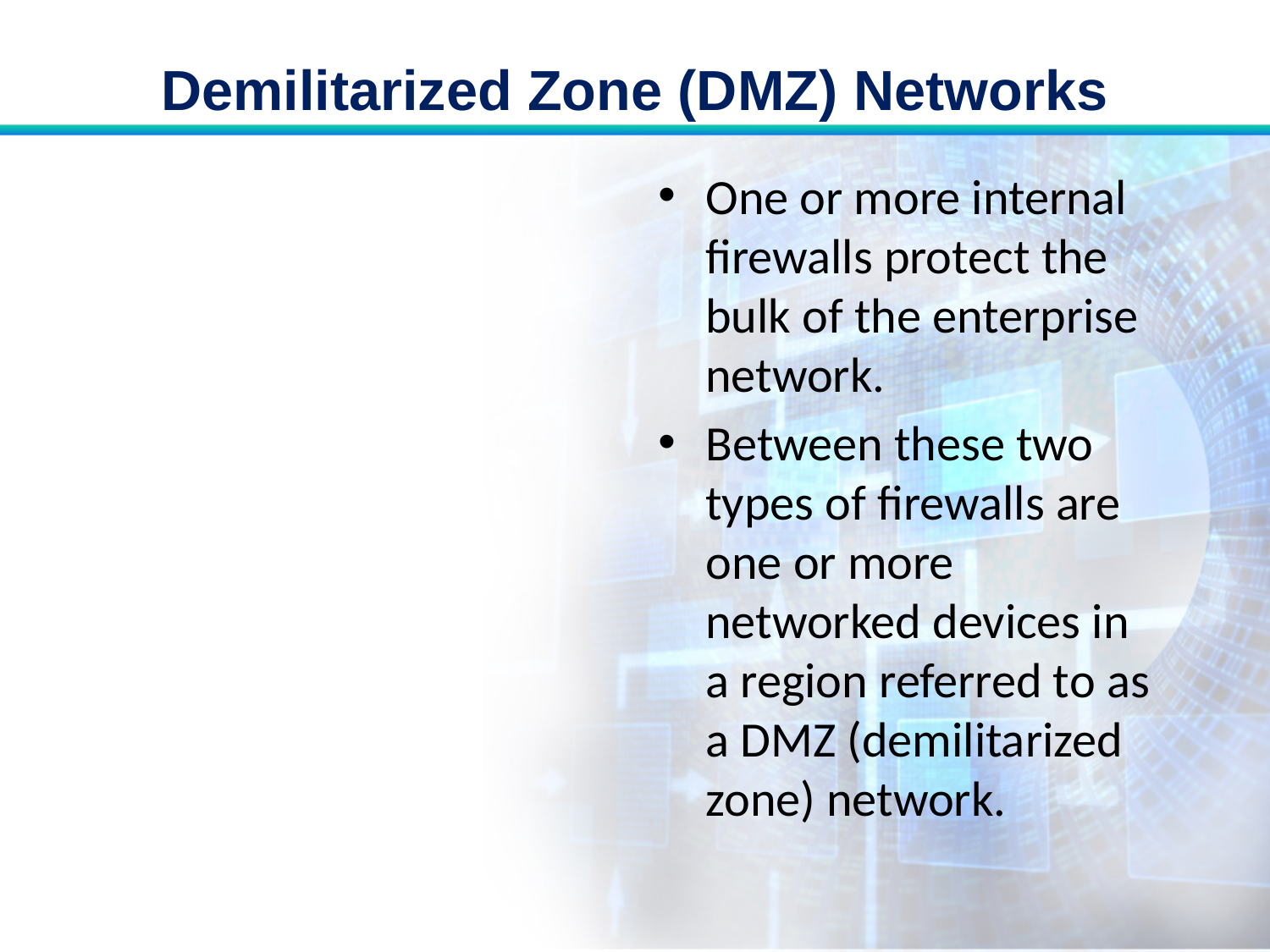

# Demilitarized Zone (DMZ) Networks
One or more internal firewalls protect the bulk of the enterprise network.
Between these two types of firewalls are one or more networked devices in a region referred to as a DMZ (demilitarized zone) network.